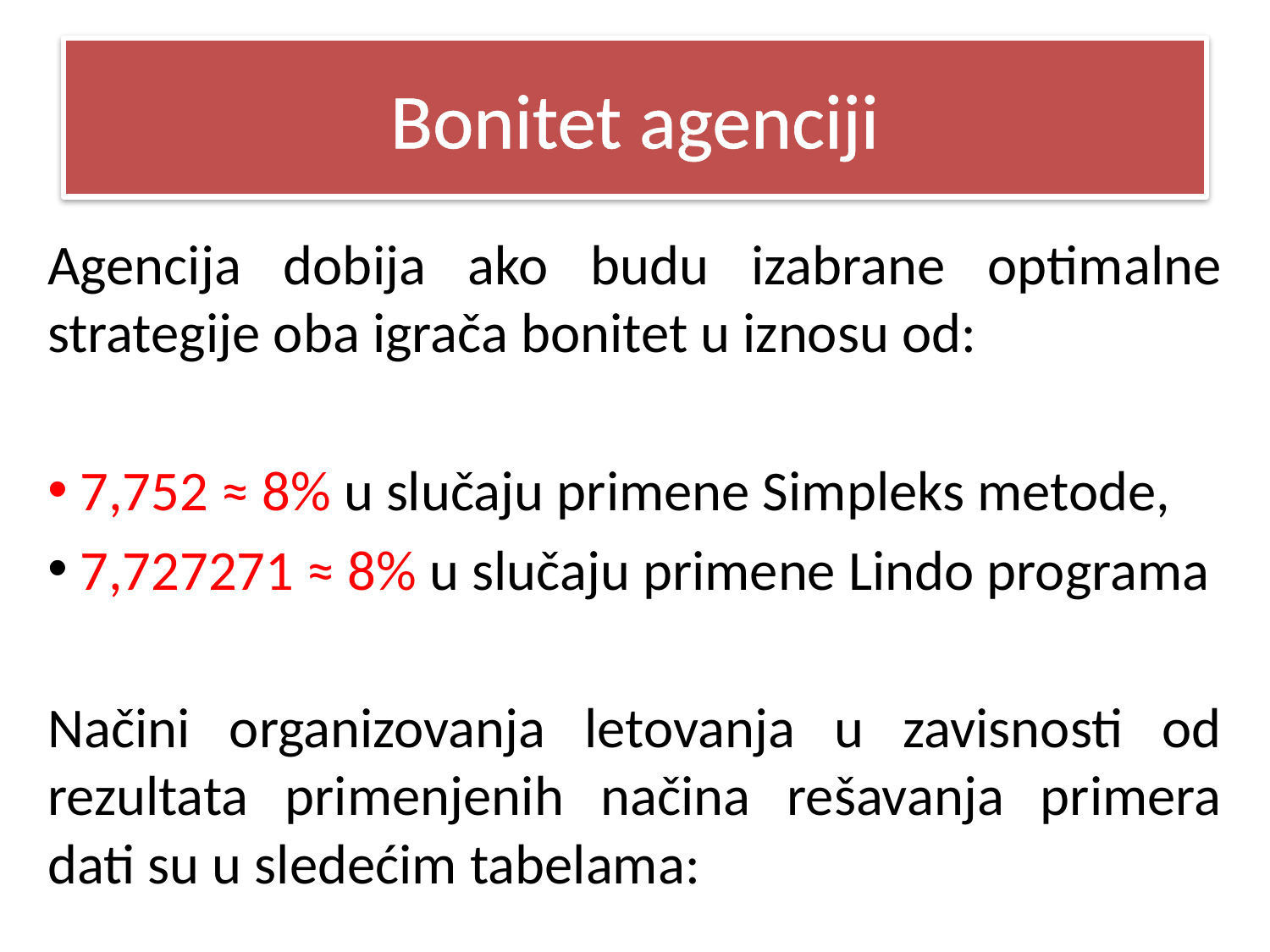

# Bonitet agenciji
Agencija dobija ako budu izabrane optimalne strategije oba igrača bonitet u iznosu od:

 7,752 ≈ 8% u slučaju primene Simpleks metode,
 7,727271 ≈ 8% u slučaju primene Lindo programa

Načini organizovanja letovanja u zavisnosti od rezultata primenjenih načina rešavanja primera dati su u sledećim tabelama: